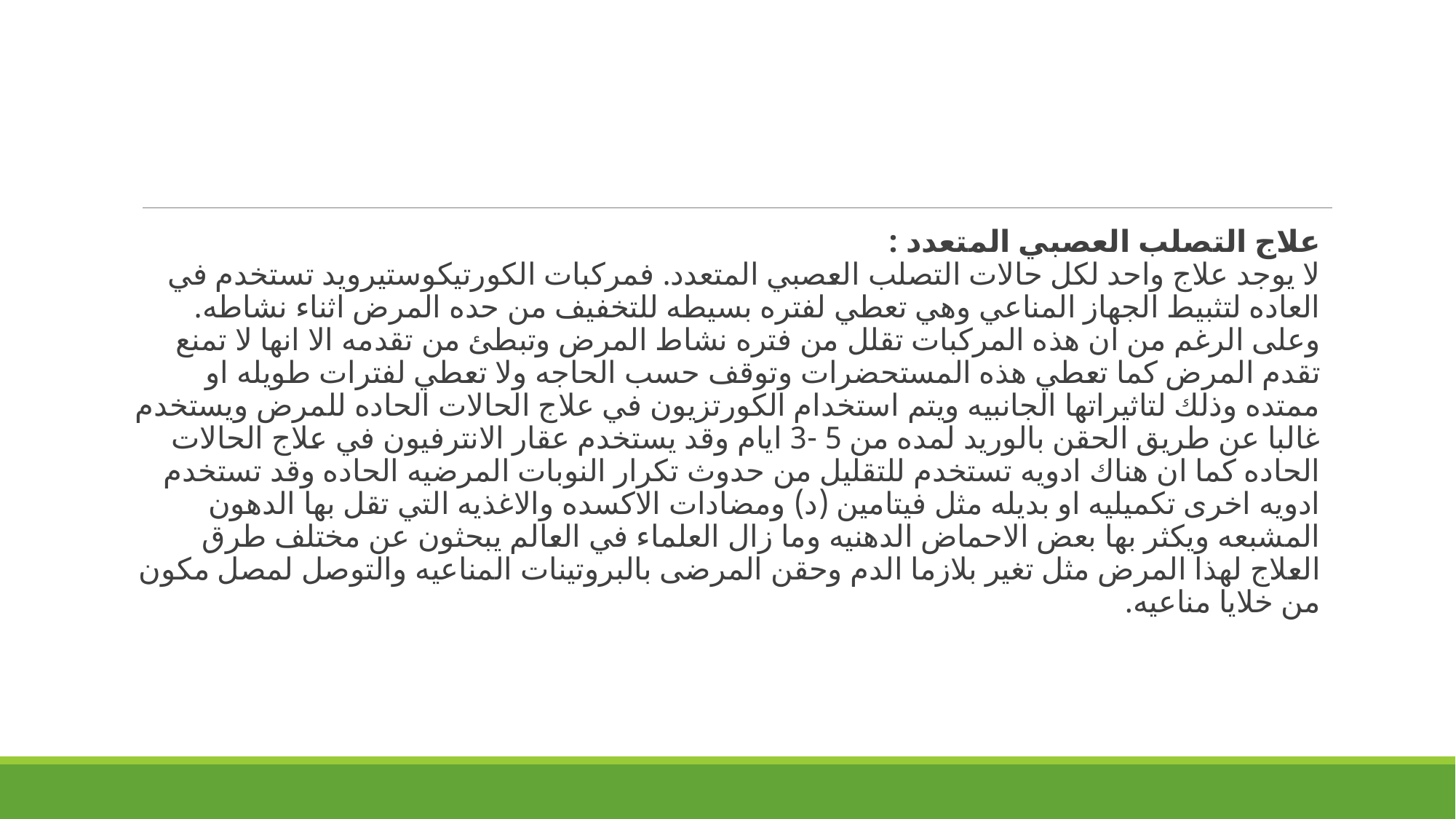

#
علاج التصلب العصبي المتعدد :
لا يوجد علاج واحد لكل حالات التصلب العصبي المتعدد. فمركبات الكورتيكوستيرويد تستخدم في العاده لتثبيط الجهاز المناعي وهي تعطي لفتره بسيطه للتخفيف من حده المرض اثناء نشاطه. وعلى الرغم من ان هذه المركبات تقلل من فتره نشاط المرض وتبطئ من تقدمه الا انها لا تمنع تقدم المرض كما تعطي هذه المستحضرات وتوقف حسب الحاجه ولا تعطي لفترات طويله او ممتده وذلك لتاثيراتها الجانبيه ويتم استخدام الكورتزيون في علاج الحالات الحاده للمرض ويستخدم غالبا عن طريق الحقن بالوريد لمده من 5 -3 ايام وقد يستخدم عقار الانترفيون في علاج الحالات الحاده كما ان هناك ادويه تستخدم للتقليل من حدوث تكرار النوبات المرضيه الحاده وقد تستخدم ادويه اخرى تكميليه او بديله مثل فيتامين (د) ومضادات الاكسده والاغذيه التي تقل بها الدهون المشبعه ويكثر بها بعض الاحماض الدهنيه وما زال العلماء في العالم يبحثون عن مختلف طرق العلاج لهذا المرض مثل تغير بلازما الدم وحقن المرضى بالبروتينات المناعيه والتوصل لمصل مكون من خلايا مناعيه.